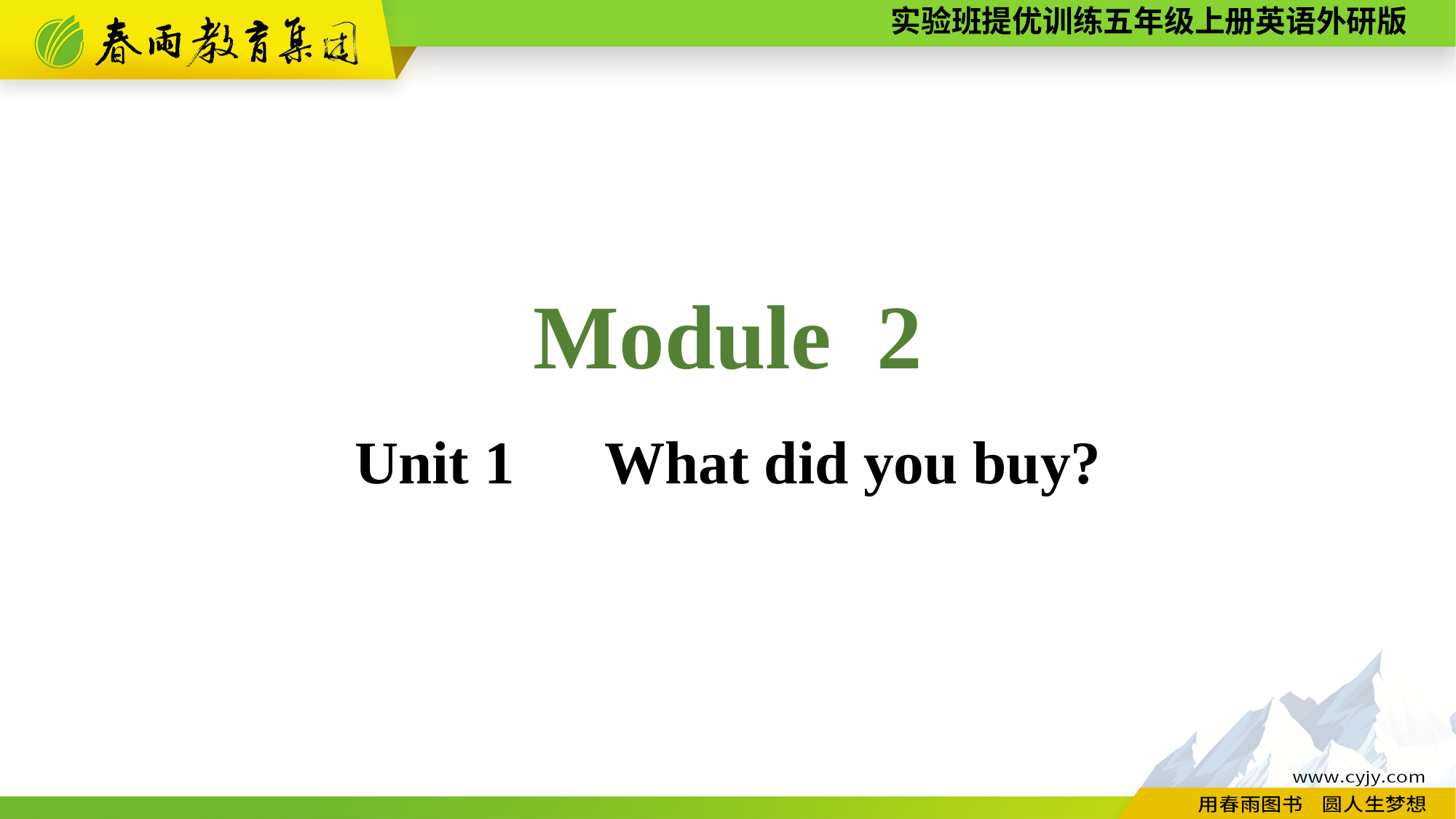

Module  2
Unit 1　What did you buy?